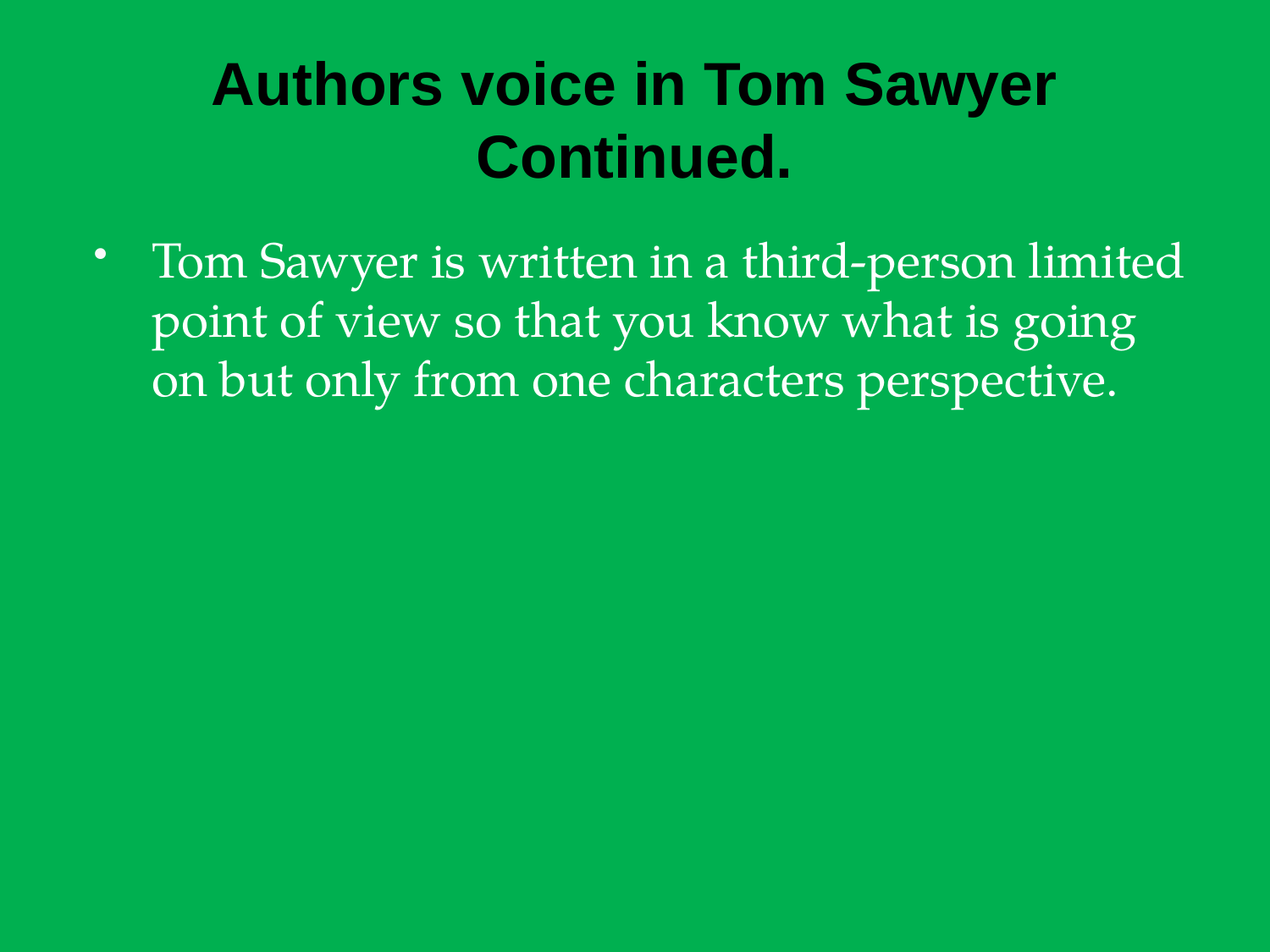

# Authors voice in Tom Sawyer Continued.
Tom Sawyer is written in a third-person limited point of view so that you know what is going on but only from one characters perspective.